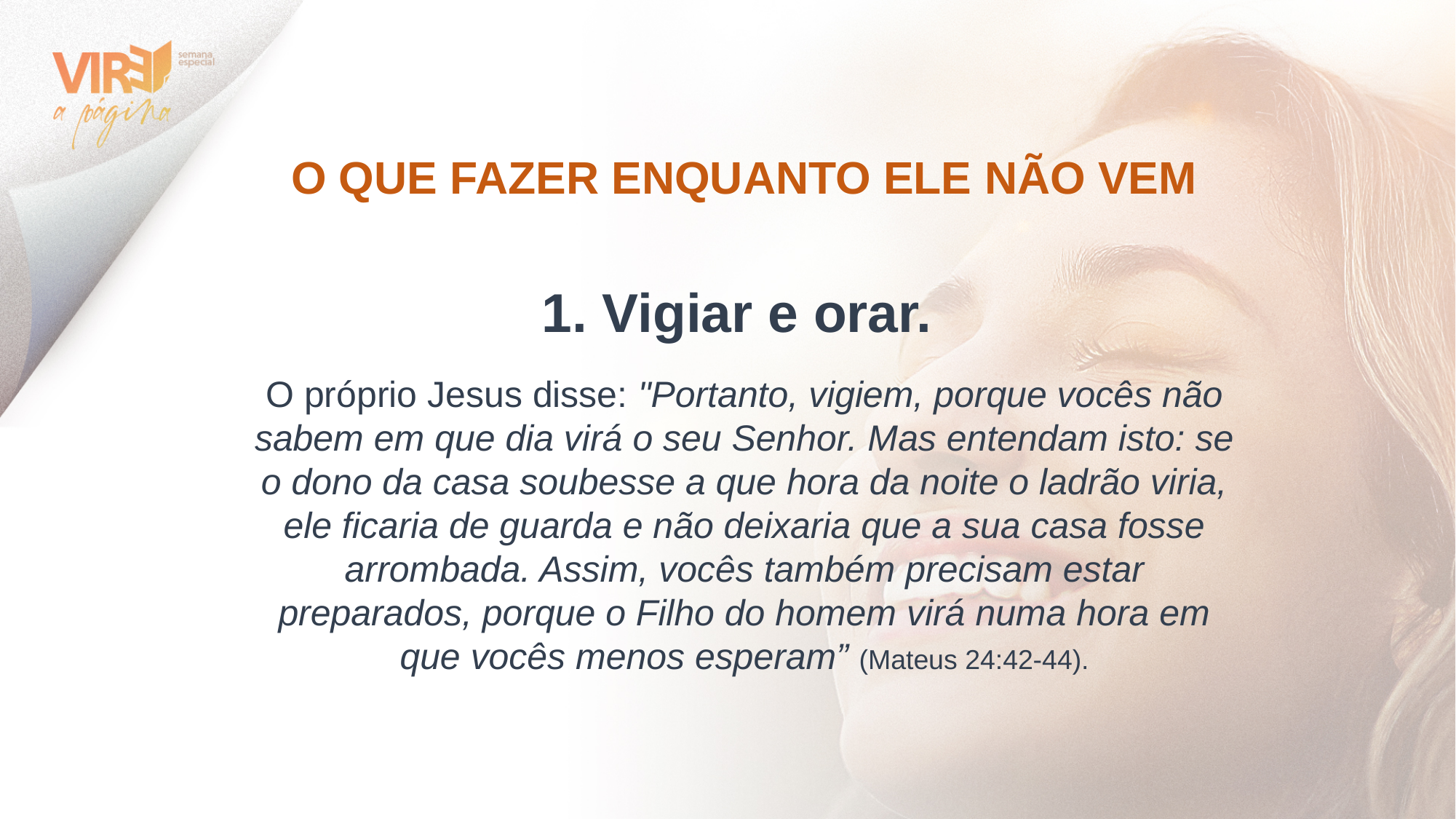

O QUE FAZER ENQUANTO ELE NÃO VEM

1. Vigiar e orar.
O próprio Jesus disse: "Portanto, vigiem, porque vocês não sabem em que dia virá o seu Senhor. Mas entendam isto: se o dono da casa soubesse a que hora da noite o ladrão viria, ele ficaria de guarda e não deixaria que a sua casa fosse arrombada. Assim, vocês também precisam estar preparados, porque o Filho do homem virá numa hora em que vocês menos esperam” (Mateus 24:42-44).